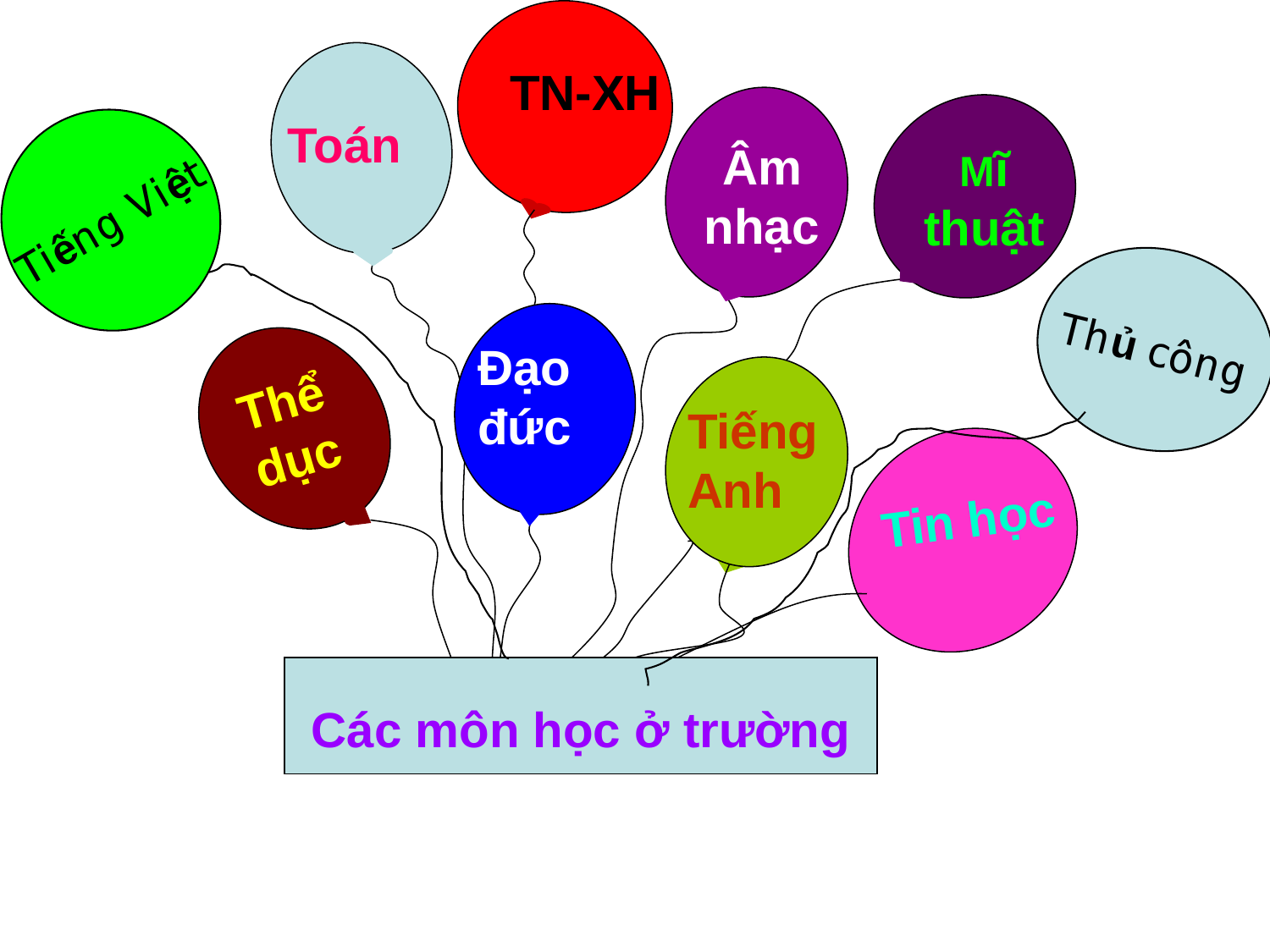

TN-XH

Toán
Âm nhạc
Mĩ thuật

Đạo đức

Thể dục
Tiếng Anh

Tin học

Các môn học ở trường

Tiếng Việt

Thủ công